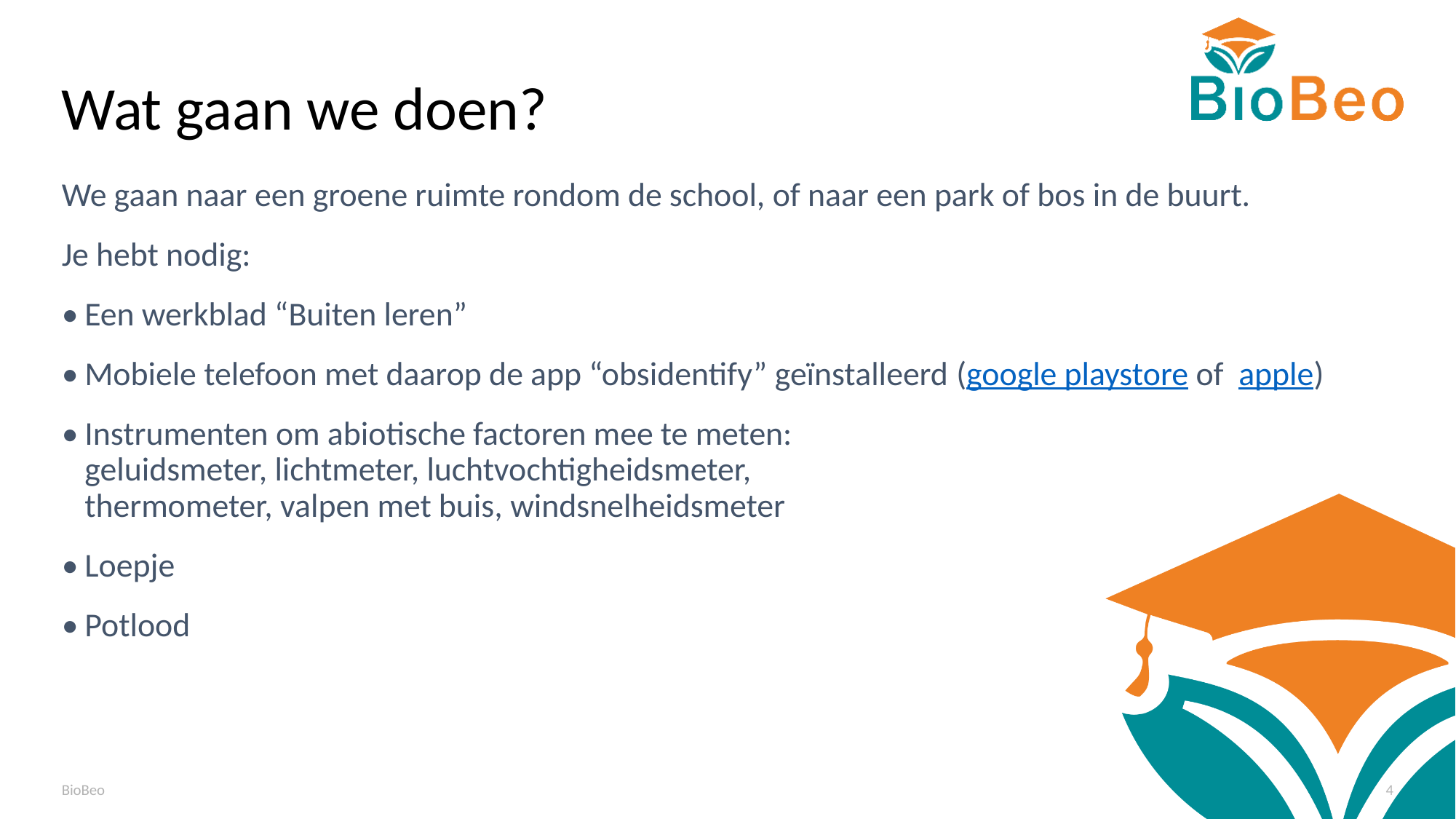

# Wat gaan we doen?
We gaan naar een groene ruimte rondom de school, of naar een park of bos in de buurt.
Je hebt nodig:
•	Een werkblad “Buiten leren”
•	Mobiele telefoon met daarop de app “obsidentify” geïnstalleerd (google playstore of  apple)
•	Instrumenten om abiotische factoren mee te meten:
geluidsmeter, lichtmeter, luchtvochtigheidsmeter,
thermometer, valpen met buis, windsnelheidsmeter
•	Loepje
•	Potlood

BioBeo
4